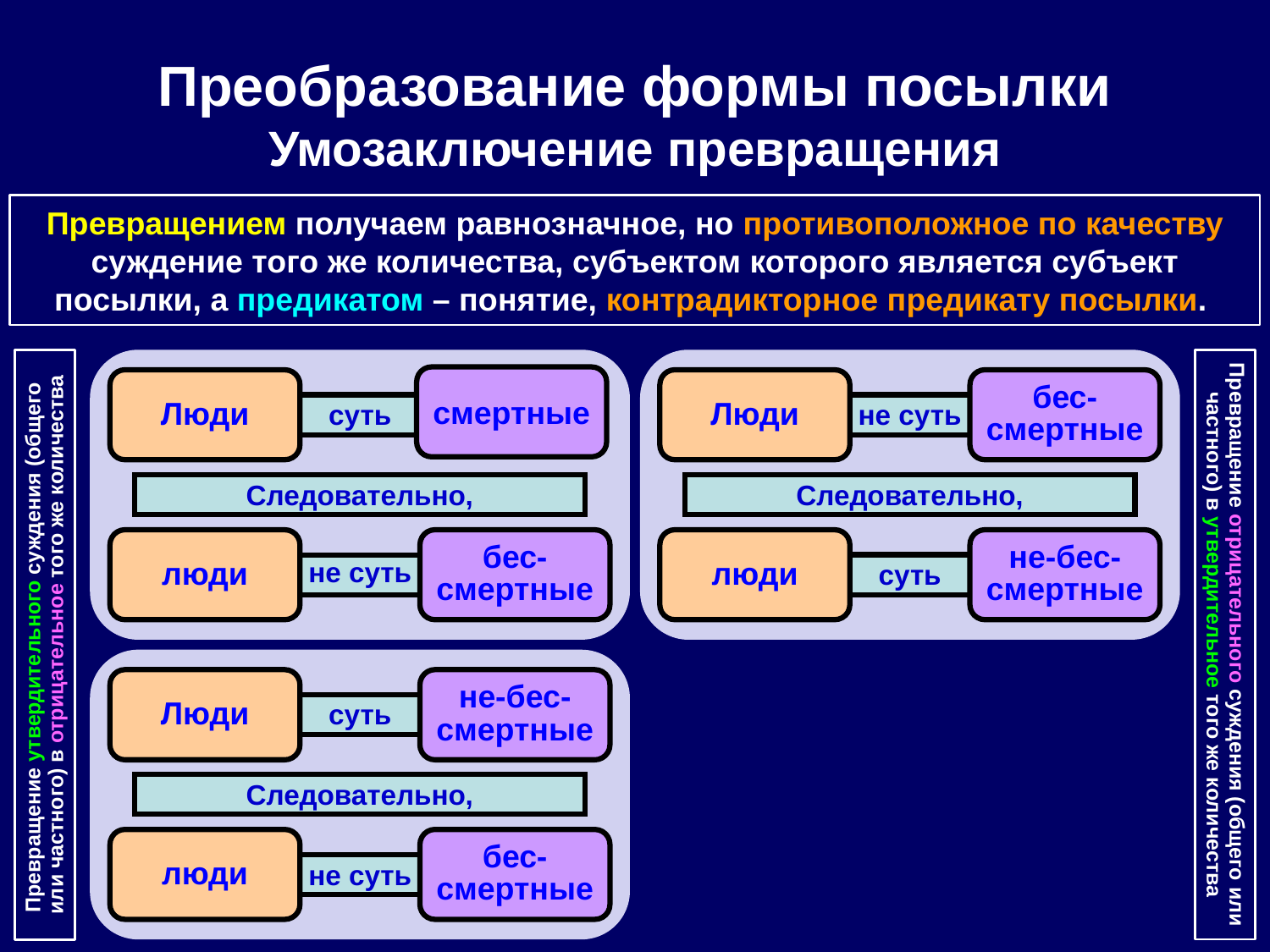

Преобразование формы посылки
Умозаключение превращения
Превращением получаем равнозначное, но противоположное по качеству суждение того же количества, субъектом которого является субъект посылки, а предикатом – понятие, контрадикторное предикату посылки.

смертные
Люди
Люди
бес-
смертные
суть
не суть
Следовательно,
Следовательно,
люди
бес-
смертные
люди
не-бес-
смертные
суть
не суть
Превращение утвердительного суждения (общего
или частного) в отрицательное того же количества
Превращение отрицательного суждения (общего или частного) в утвердительное того же количества

Люди
не-бес-
смертные
суть
Следовательно,
люди
бес-
смертные
не суть